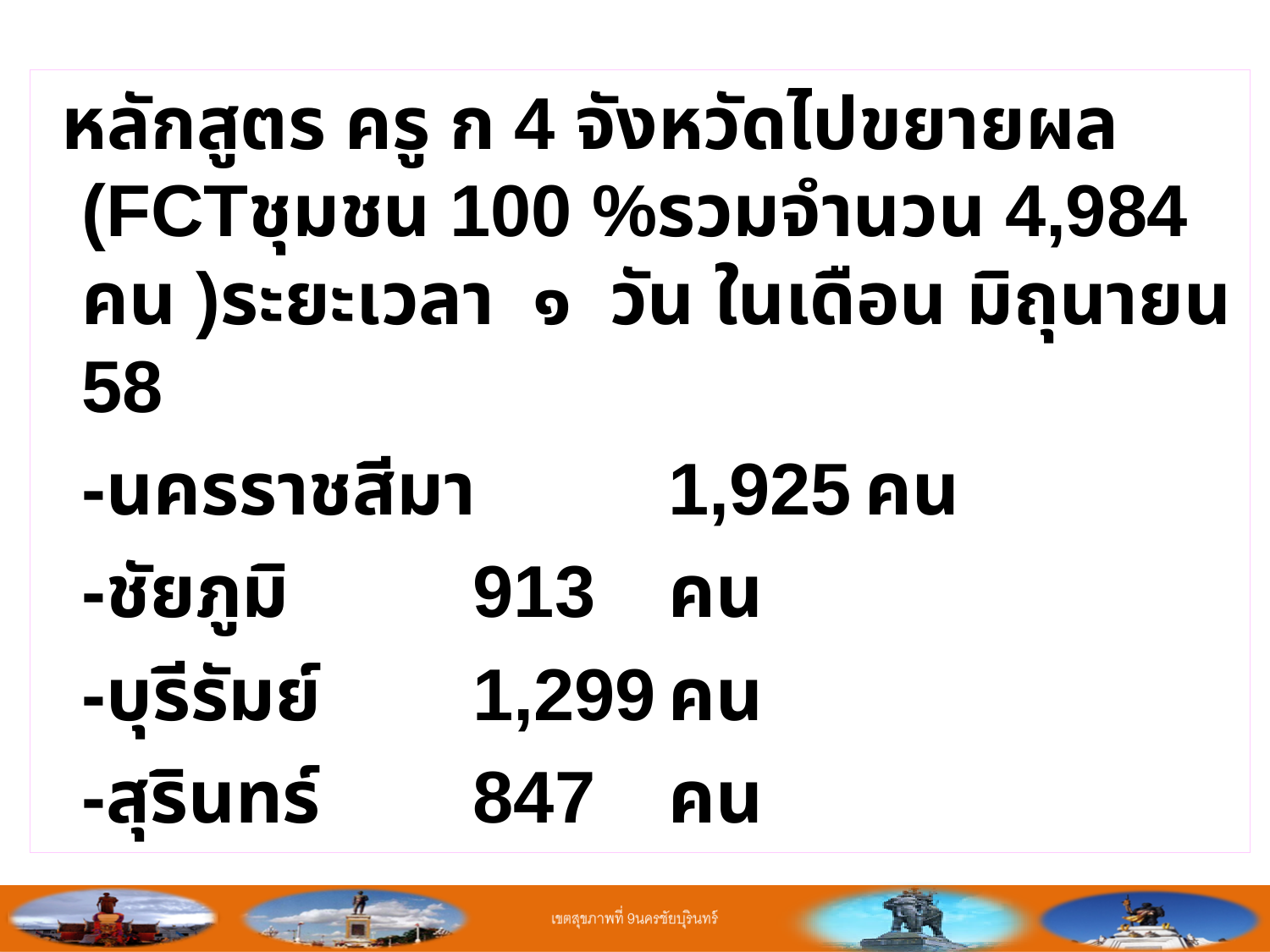

หลักสูตร ครู ก 4 จังหวัดไปขยายผล (FCTชุมชน 100 %รวมจำนวน 4,984 คน )ระยะเวลา  ๑  วัน ในเดือน มิถุนายน 58
		-นครราชสีมา 	 	1,925	คน
		-ชัยภูมิ		 	913		คน
		-บุรีรัมย์	 		1,299	คน
		-สุรินทร์		 	847		คน